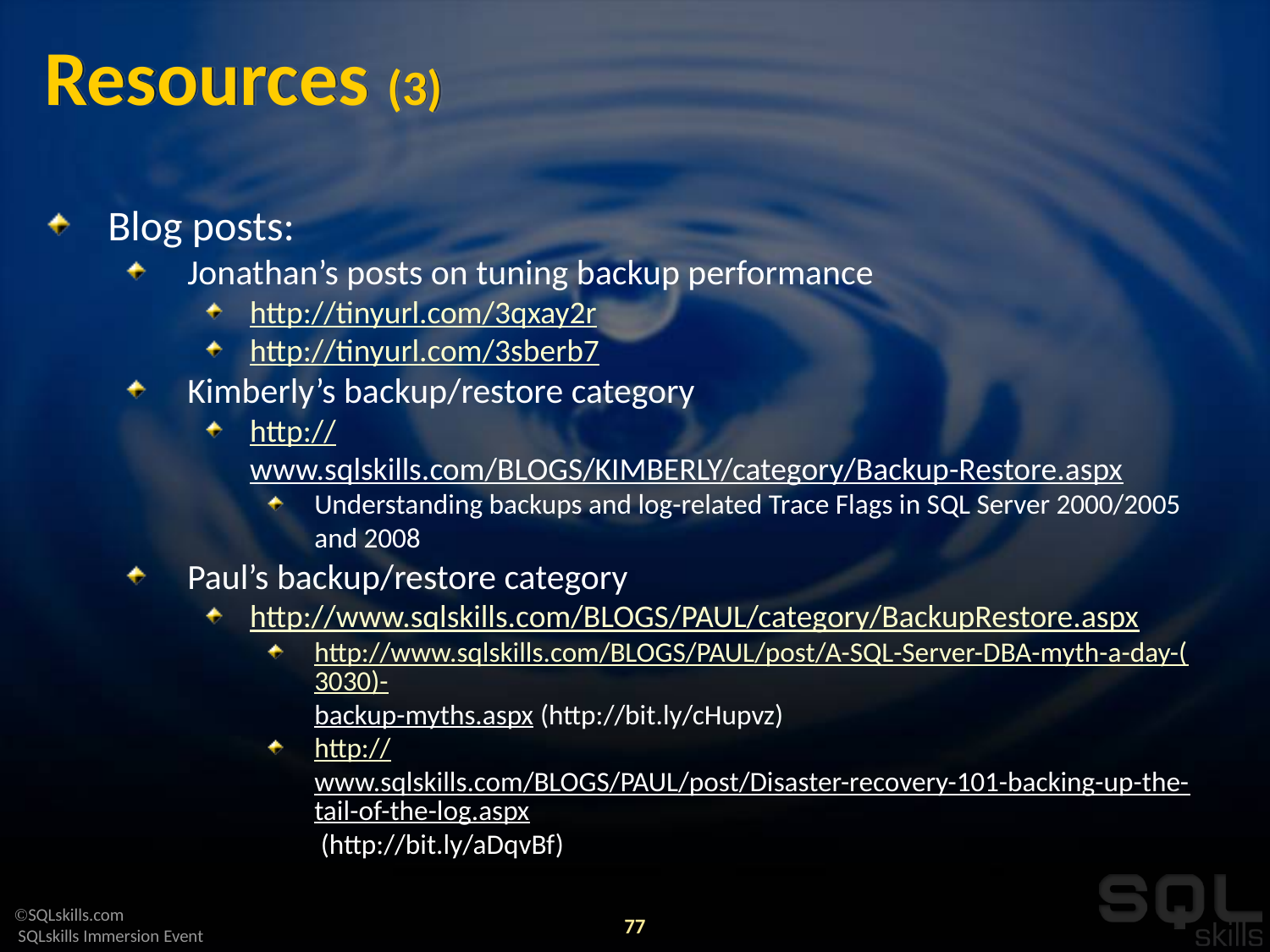

# Resources (3)
Blog posts:
Jonathan’s posts on tuning backup performance
http://tinyurl.com/3qxay2r
http://tinyurl.com/3sberb7
Kimberly’s backup/restore category
http://www.sqlskills.com/BLOGS/KIMBERLY/category/Backup-Restore.aspx
Understanding backups and log-related Trace Flags in SQL Server 2000/2005 and 2008
Paul’s backup/restore category
http://www.sqlskills.com/BLOGS/PAUL/category/BackupRestore.aspx
http://www.sqlskills.com/BLOGS/PAUL/post/A-SQL-Server-DBA-myth-a-day-(3030)-backup-myths.aspx (http://bit.ly/cHupvz)
http://www.sqlskills.com/BLOGS/PAUL/post/Disaster-recovery-101-backing-up-the-tail-of-the-log.aspx (http://bit.ly/aDqvBf)

77